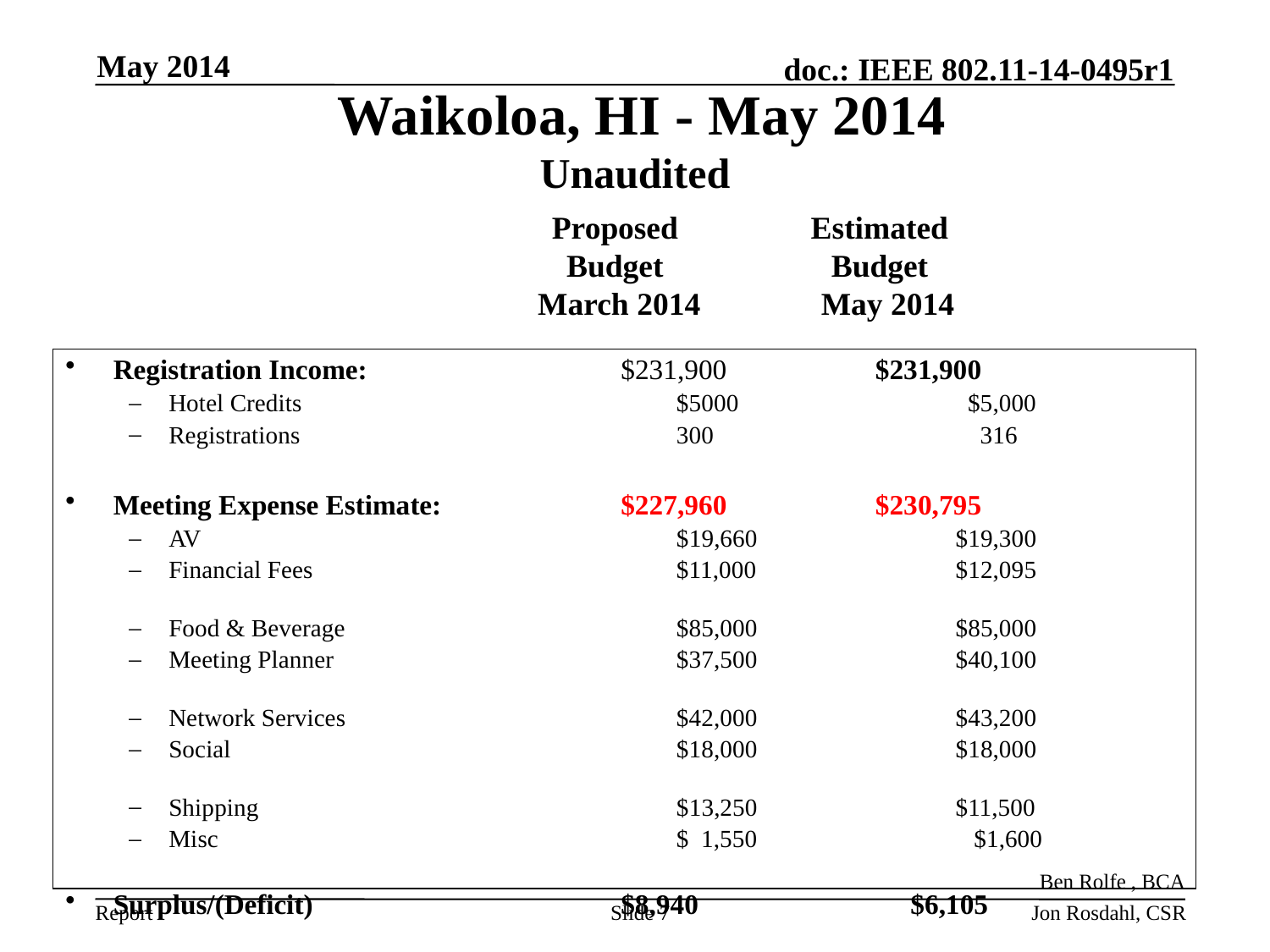

May 2014
# Waikoloa, HI - May 2014 Unaudited
Proposed
Budget
March 2014
Estimated
Budget
 May 2014
Registration Income:                	$231,900 	$231,900
Hotel Credits	$5000	      $5,000
Registrations	300	        316

Meeting Expense Estimate:      	$227,960	$230,795
AV	$19,660	    $19,300
Financial Fees	$11,000	    $12,095
Food & Beverage	$85,000	    $85,000
Meeting Planner	$37,500 	    $40,100
Network Services	$42,000	    $43,200
Social	$18,000	    $18,000
Shipping 	$13,250	    $11,500
Misc	$  1,550	       $1,600

Surplus/(Deficit)	$8,940	     $6,105

Ben Rolfe , BCA
Slide 7
Jon Rosdahl, CSR